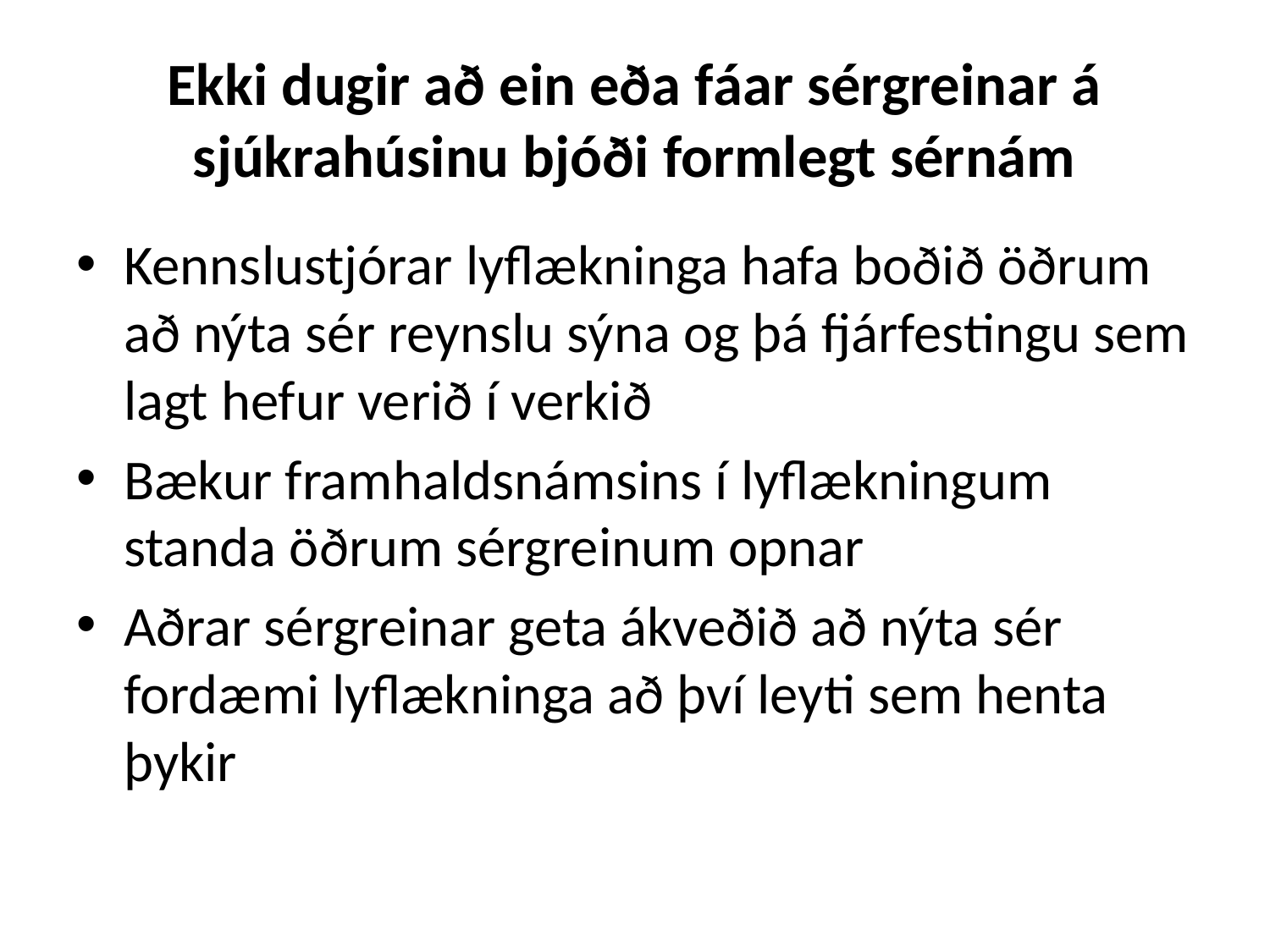

# Ekki dugir að ein eða fáar sérgreinar á sjúkrahúsinu bjóði formlegt sérnám
Kennslustjórar lyflækninga hafa boðið öðrum að nýta sér reynslu sýna og þá fjárfestingu sem lagt hefur verið í verkið
Bækur framhaldsnámsins í lyflækningum standa öðrum sérgreinum opnar
Aðrar sérgreinar geta ákveðið að nýta sér fordæmi lyflækninga að því leyti sem henta þykir